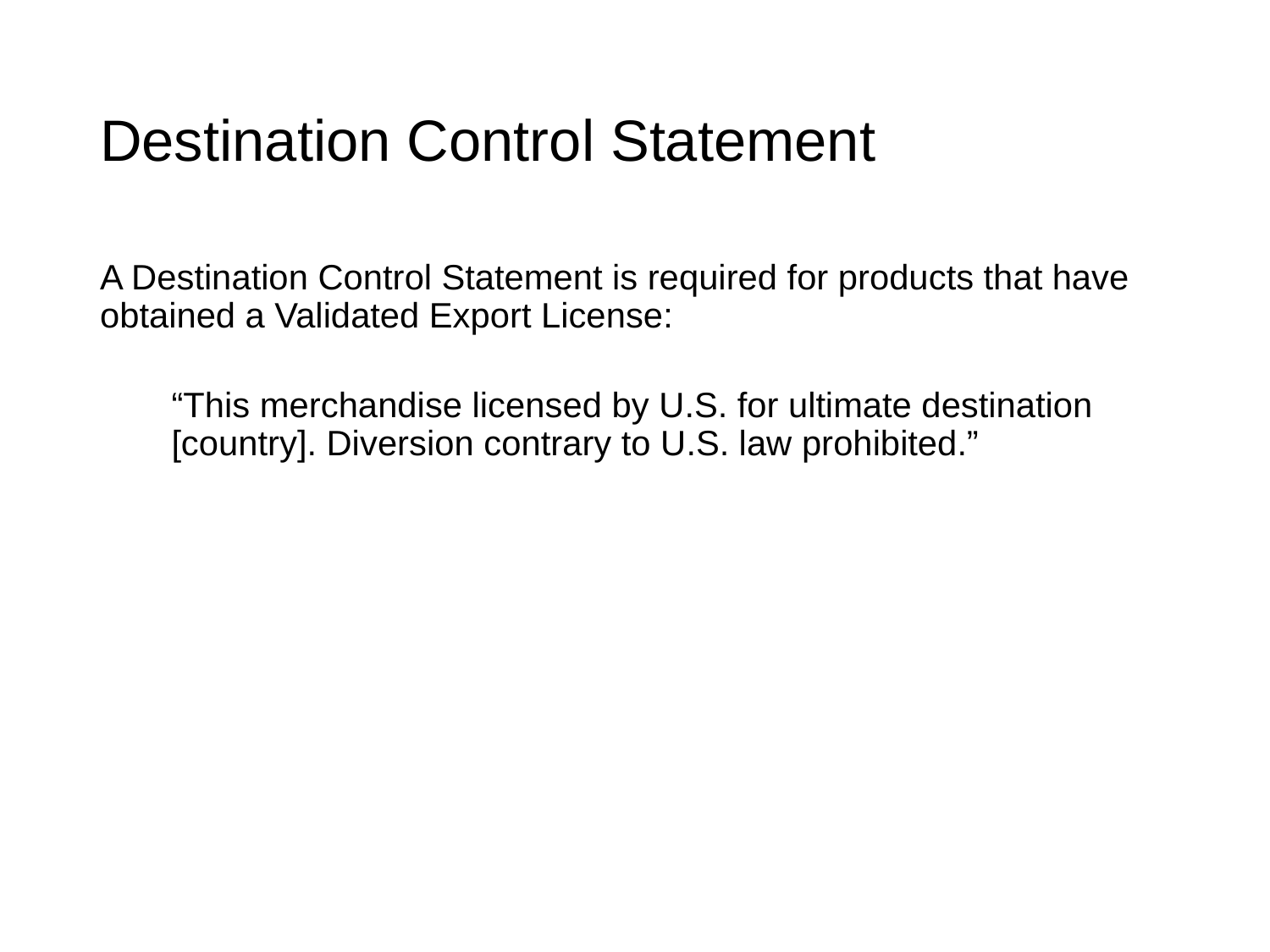

# Destination Control Statement
A Destination Control Statement is required for products that have obtained a Validated Export License:

“This merchandise licensed by U.S. for ultimate destination [country]. Diversion contrary to U.S. law prohibited.”